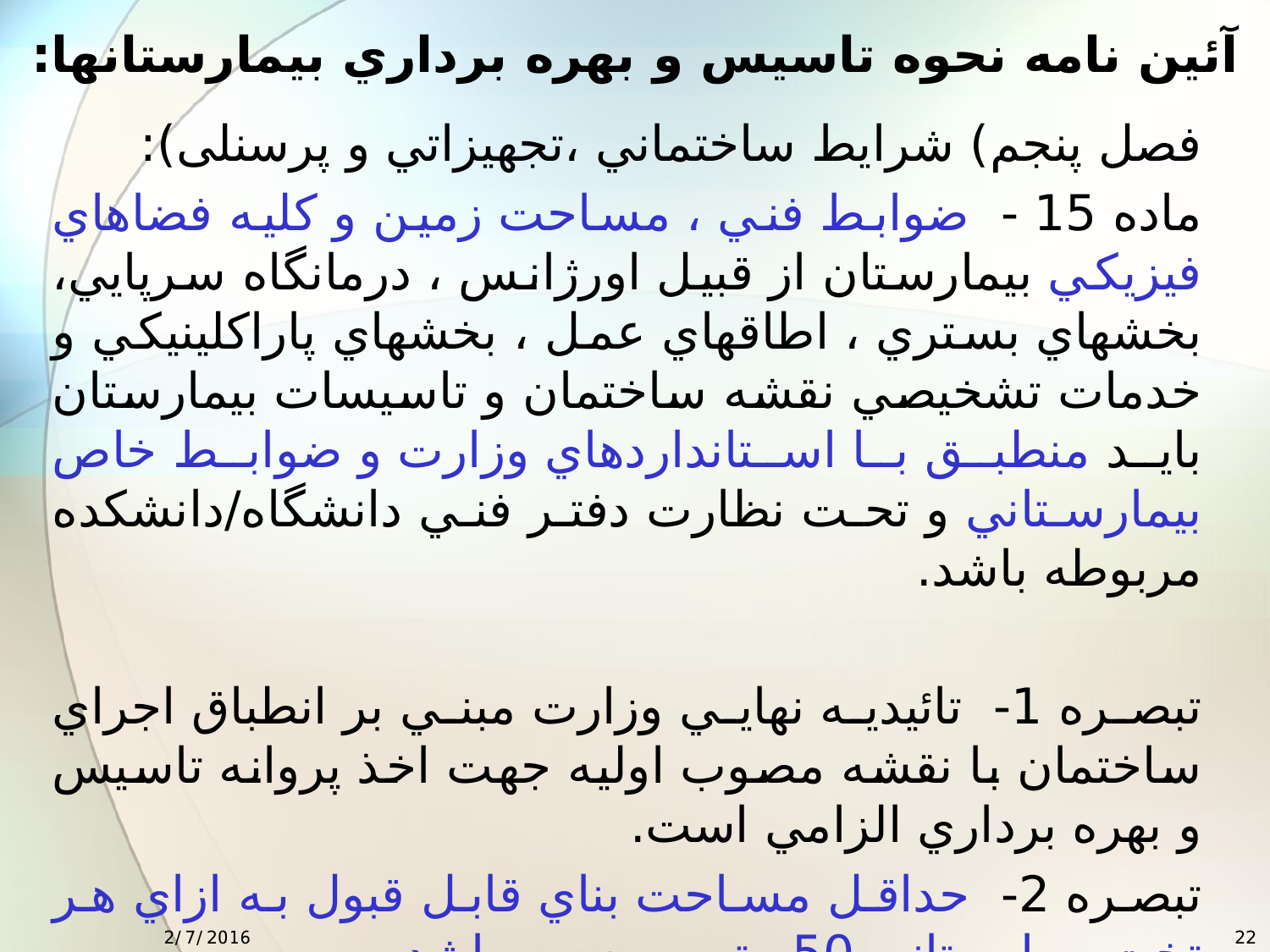

# آئين نامه نحوه تاسيس و بهره برداري بيمارستانها:
فصل پنجم) شرايط ساختماني ،تجهيزاتي و پرسنلی):
ماده 15 -  ضوابط فني ، مساحت زمين و كليه فضاهاي فيزيكي بيمارستان از قبيل اورژانس ، درمانگاه سرپايي، بخشهاي بستري ، اطاقهاي عمل ، بخشهاي پاراكلينيكي و خدمات تشخيصي نقشه ساختمان و تاسيسات بيمارستان بايد منطبق با استانداردهاي وزارت و ضوابط خاص بيمارستاني و تحت نظارت دفتر فني دانشگاه/دانشكده مربوطه باشد.

تبصره 1-  تائيديه نهايي وزارت مبني بر انطباق اجراي ساختمان با نقشه مصوب اوليه جهت اخذ پروانه تاسيس و بهره برداري الزامي است.
تبصره 2-  حداقل مساحت بناي قابل قبول به ازاي هر تخت بيمارستاني 50 متر مربع مي باشد.

2/7/2016
22